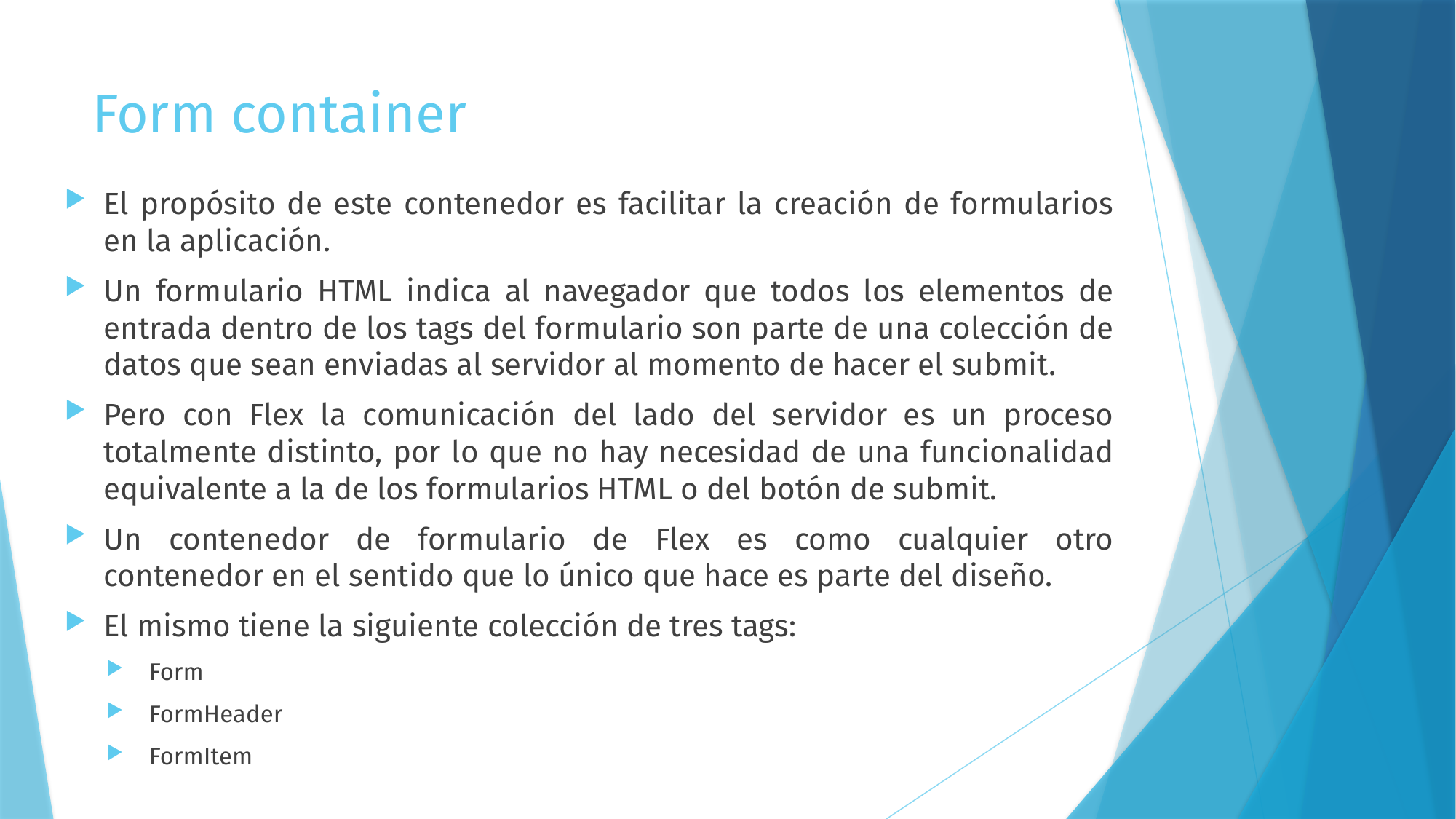

# Form container
El propósito de este contenedor es facilitar la creación de formularios en la aplicación.
Un formulario HTML indica al navegador que todos los elementos de entrada dentro de los tags del formulario son parte de una colección de datos que sean enviadas al servidor al momento de hacer el submit.
Pero con Flex la comunicación del lado del servidor es un proceso totalmente distinto, por lo que no hay necesidad de una funcionalidad equivalente a la de los formularios HTML o del botón de submit.
Un contenedor de formulario de Flex es como cualquier otro contenedor en el sentido que lo único que hace es parte del diseño.
El mismo tiene la siguiente colección de tres tags:
Form
FormHeader
FormItem